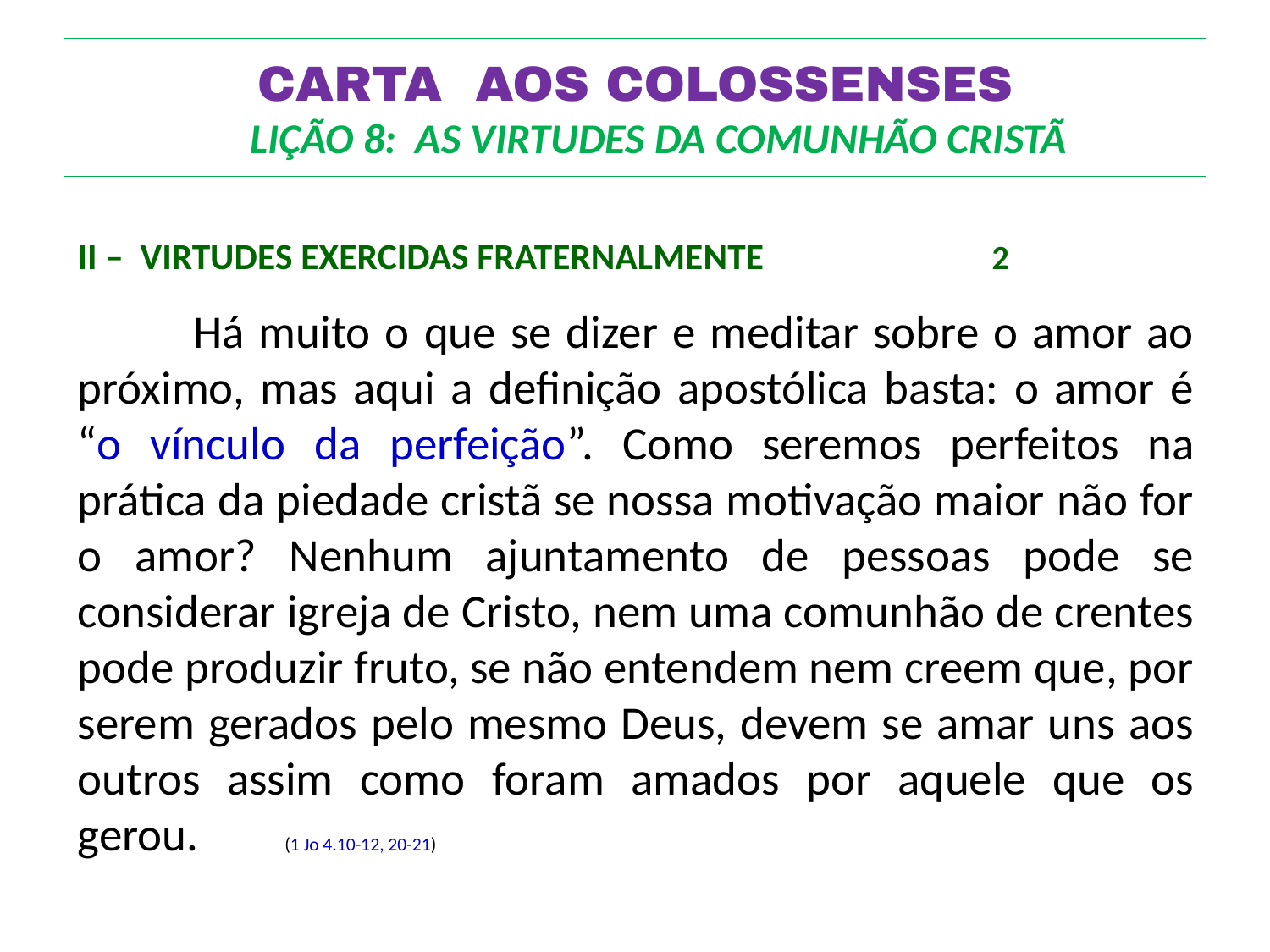

# CARTA  AOS COLOSSENSES LIÇÃO 8:  AS VIRTUDES DA COMUNHÃO CRISTÃ
II –  VIRTUDES EXERCIDAS FRATERNALMENTE 			2

	 Há muito o que se dizer e meditar sobre o amor ao próximo, mas aqui a definição apostólica basta: o amor é “o vínculo da perfeição”. Como seremos perfeitos na prática da piedade cristã se nossa motivação maior não for o amor? Nenhum ajuntamento de pessoas pode se considerar igreja de Cristo, nem uma comunhão de crentes pode produzir fruto, se não entendem nem creem que, por serem gerados pelo mesmo Deus, devem se amar uns aos outros assim como foram amados por aquele que os gerou.	 (1 Jo 4.10-12, 20-21)